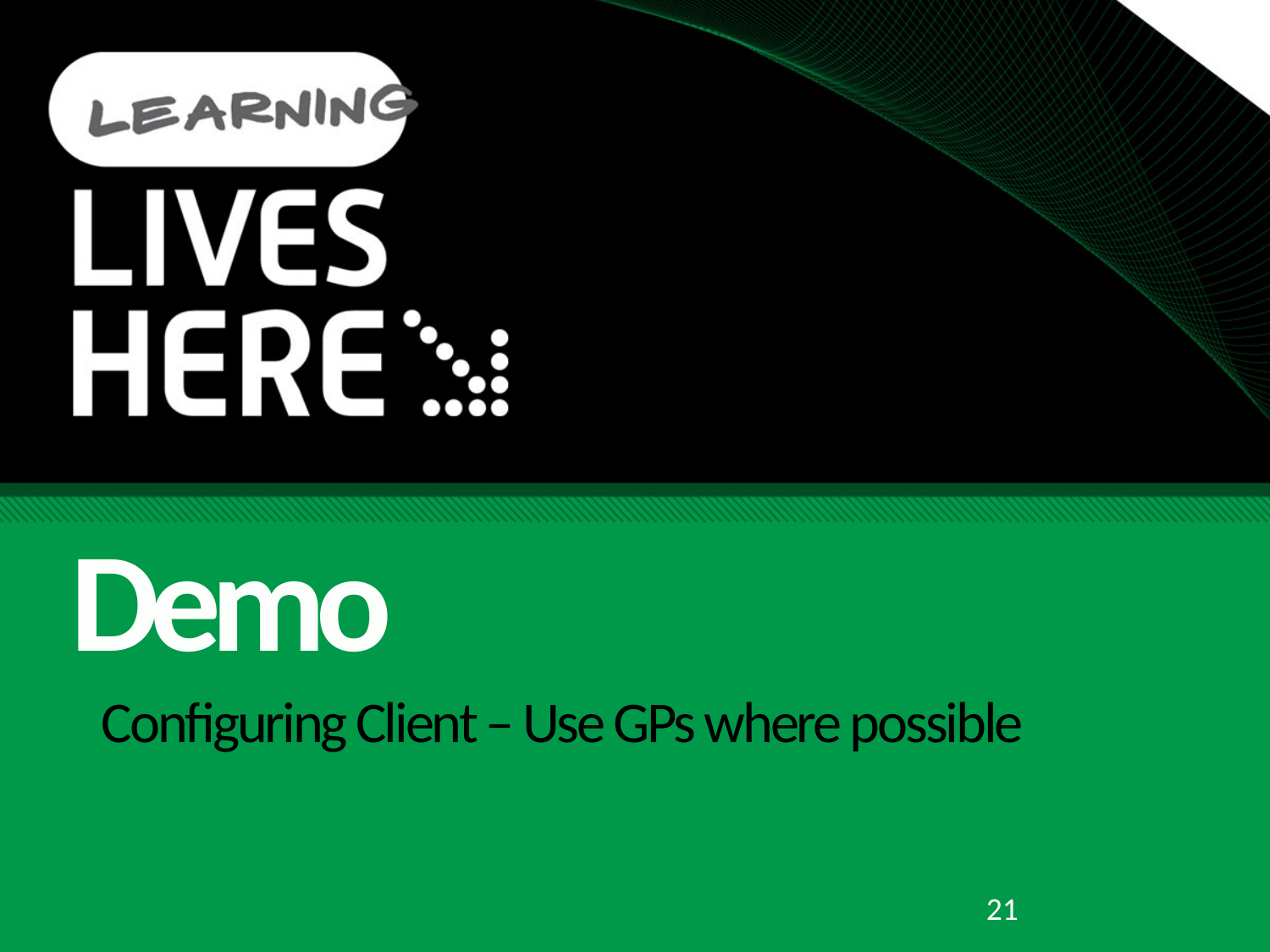

Demo
# Configuring Client – Use GPs where possible
21